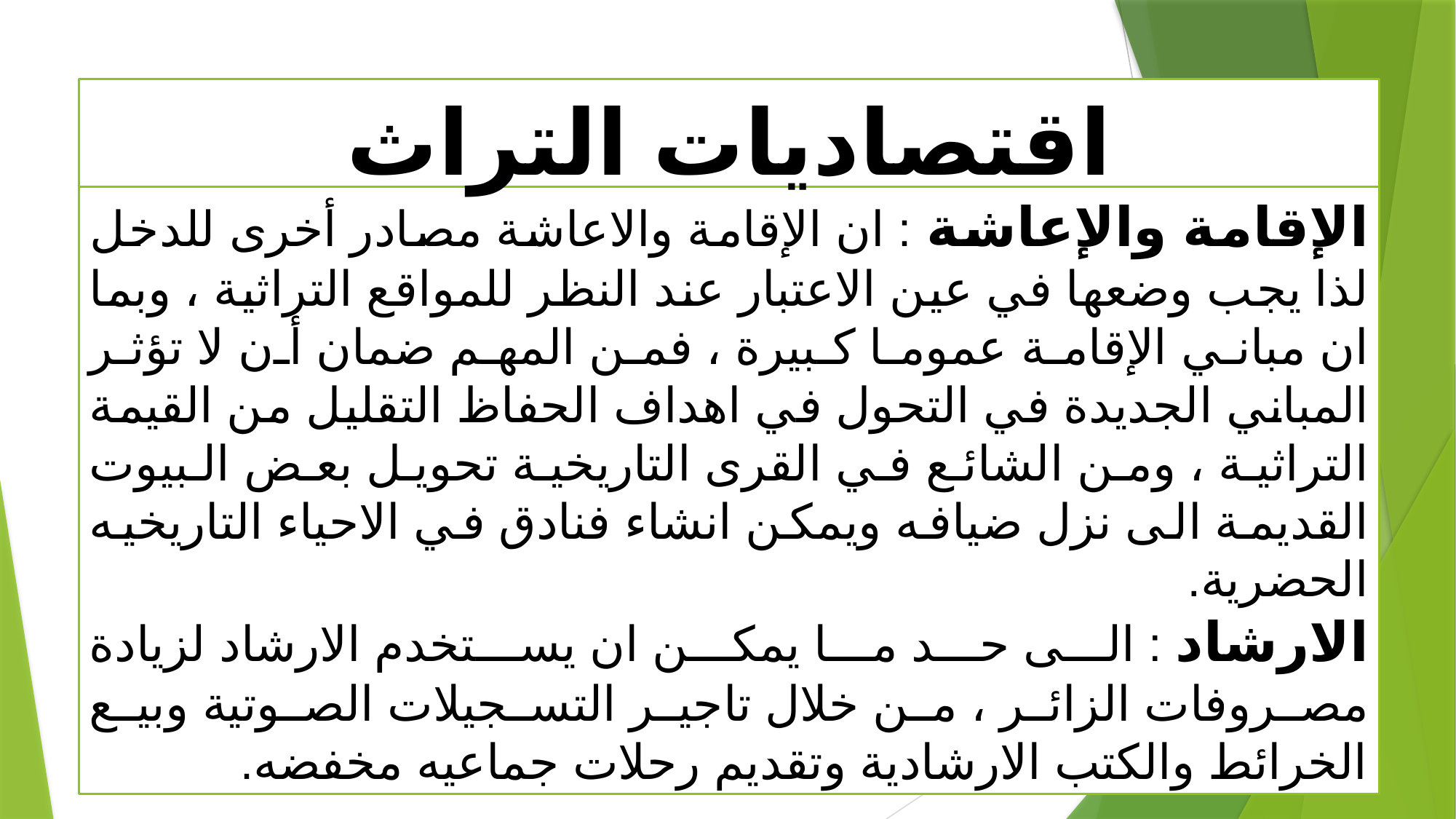

# اقتصاديات التراث
الإقامة والإعاشة : ان الإقامة والاعاشة مصادر أخرى للدخل لذا يجب وضعها في عين الاعتبار عند النظر للمواقع التراثية ، وبما ان مباني الإقامة عموما كبيرة ، فمن المهم ضمان أن لا تؤثر المباني الجديدة في التحول في اهداف الحفاظ التقليل من القيمة التراثية ، ومن الشائع في القرى التاريخية تحويل بعض البيوت القديمة الى نزل ضيافه ويمكن انشاء فنادق في الاحياء التاريخيه الحضرية.
الارشاد : الى حد ما يمكن ان يستخدم الارشاد لزيادة مصروفات الزائر ، من خلال تاجير التسجيلات الصوتية وبيع الخرائط والكتب الارشادية وتقديم رحلات جماعيه مخفضه.